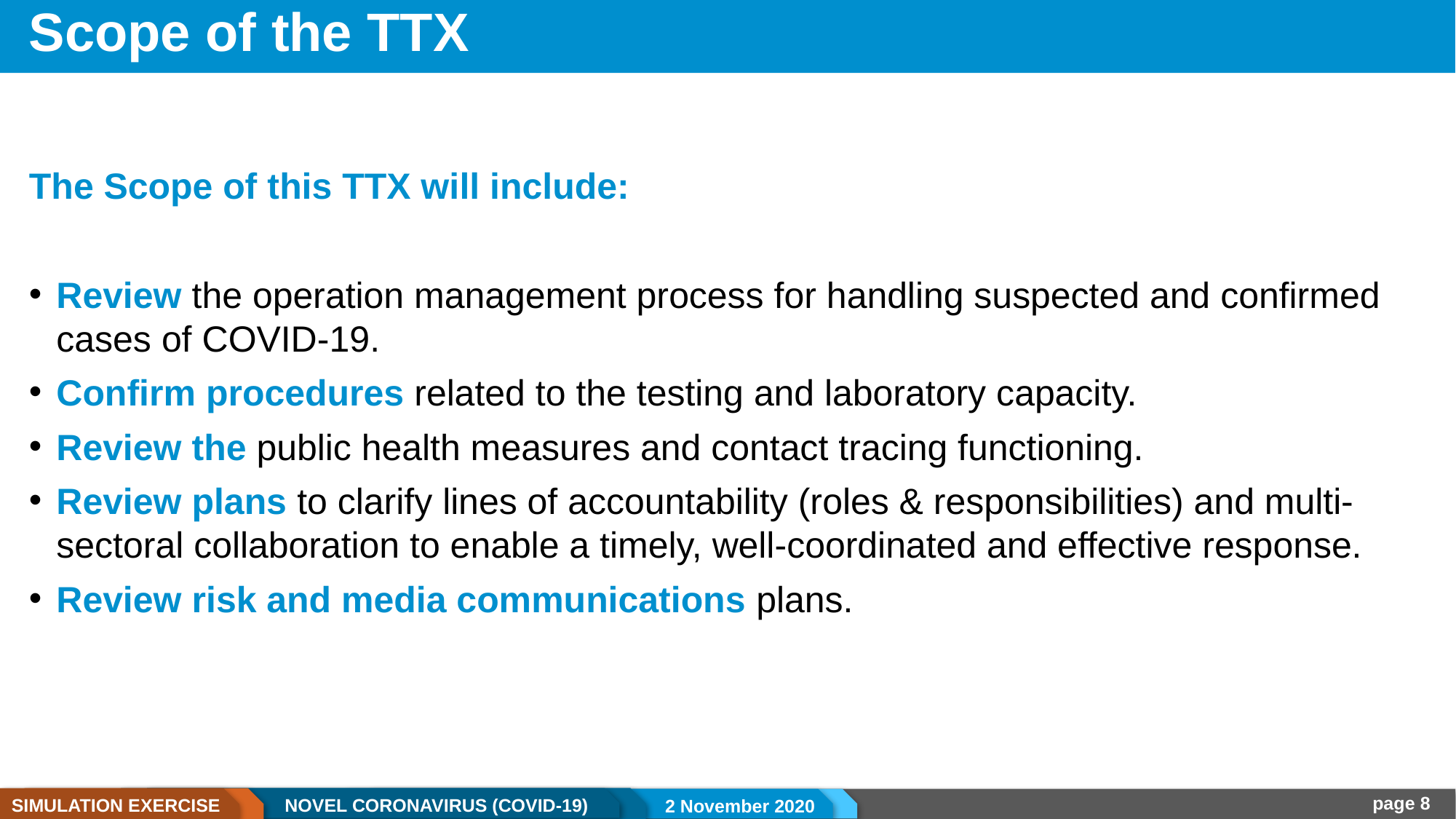

# Scope of the TTX

The Scope of this TTX will include:

Review the operation management process for handling suspected and confirmed cases of COVID-19.
Confirm procedures related to the testing and laboratory capacity.
Review the public health measures and contact tracing functioning.
Review plans to clarify lines of accountability (roles & responsibilities) and multi-sectoral collaboration to enable a timely, well-coordinated and effective response.
Review risk and media communications plans.
2 November 2020